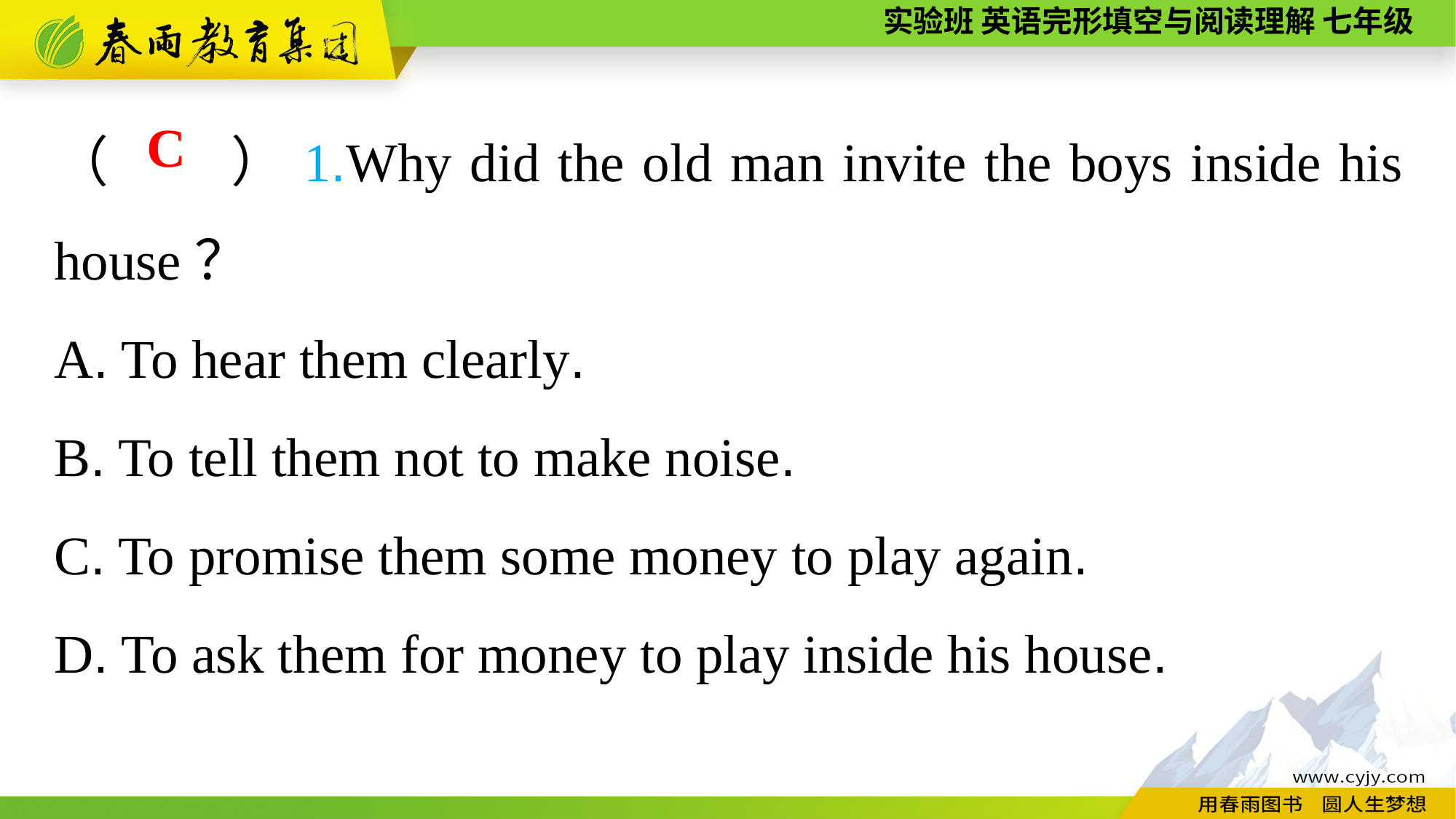

（　　）1.Why did the old man invite the boys inside his house？
A. To hear them clearly.
B. To tell them not to make noise.
C. To promise them some money to play again.
D. To ask them for money to play inside his house.
C